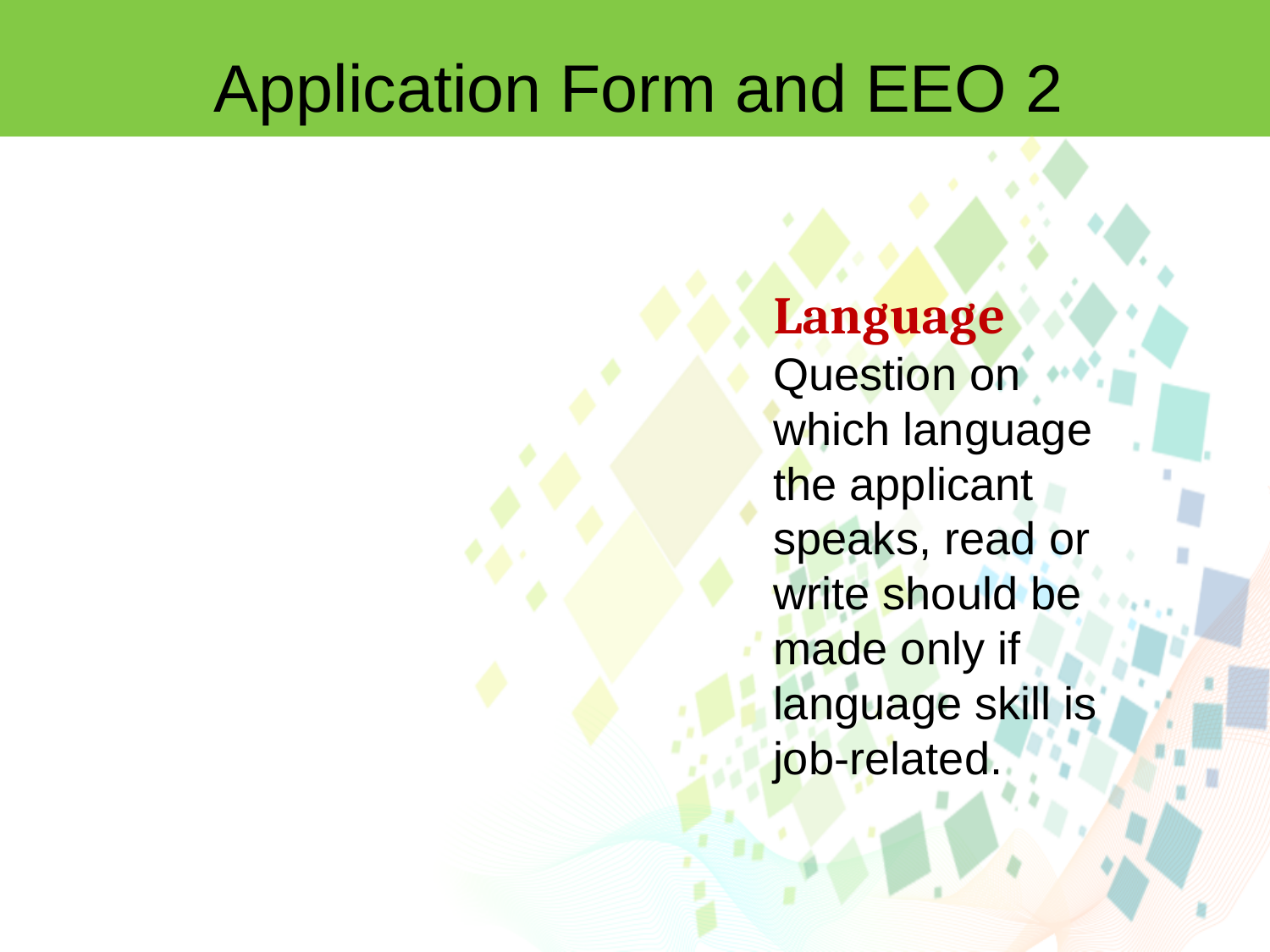

Application Form and EEO 2
Language
Question on which language the applicant speaks, read or write should be made only if language skill is job-related.